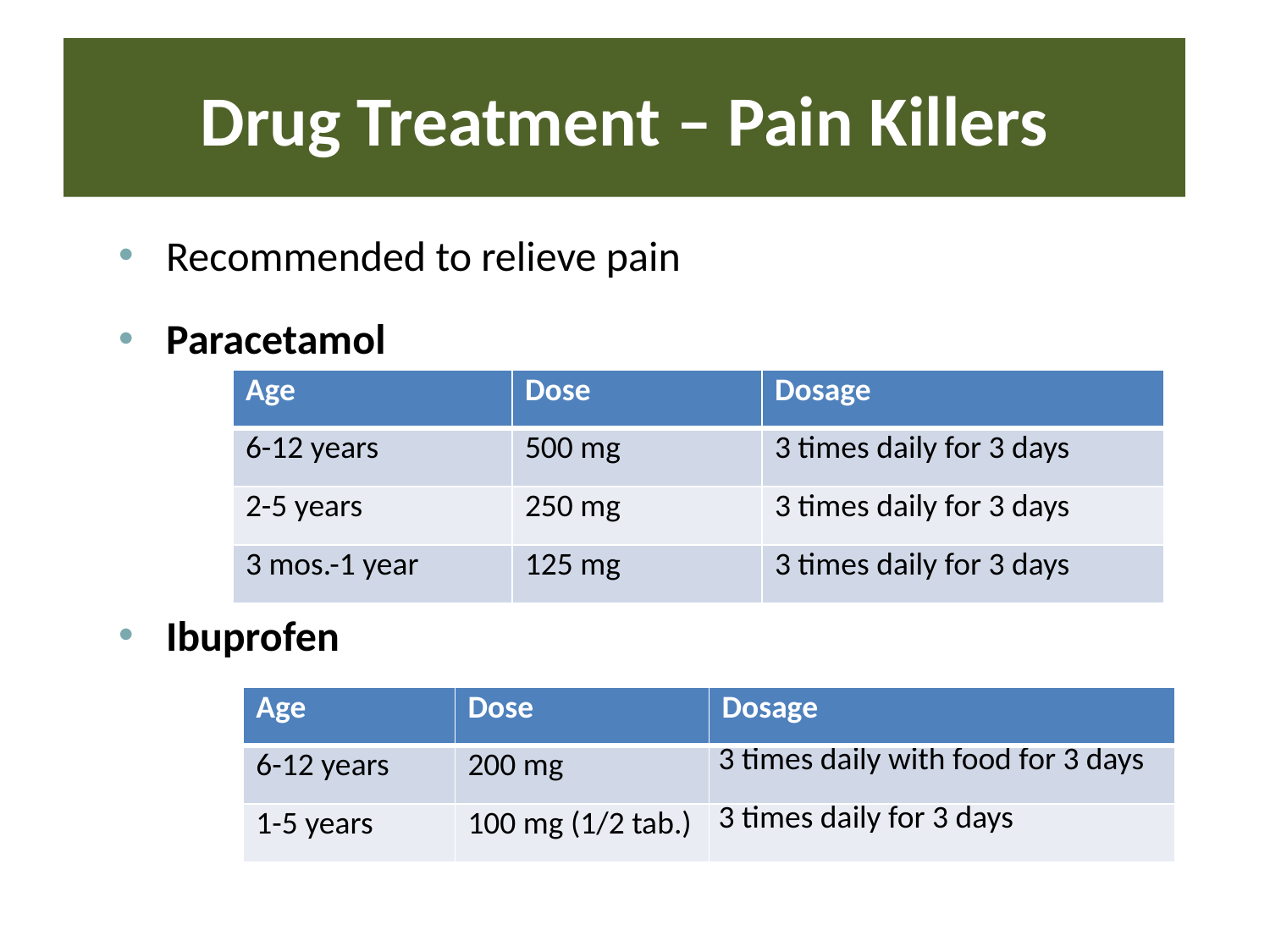

# Drug Treatment – Pain Killers
Recommended to relieve pain

Paracetamol

Ibuprofen

| Age | Dose | Dosage |
| --- | --- | --- |
| 6-12 years | 500 mg | 3 times daily for 3 days |
| 2-5 years | 250 mg | 3 times daily for 3 days |
| 3 mos.-1 year | 125 mg | 3 times daily for 3 days |
| Age | Dose | Dosage |
| --- | --- | --- |
| 6-12 years | 200 mg | 3 times daily with food for 3 days |
| 1-5 years | 100 mg (1/2 tab.) | 3 times daily for 3 days |